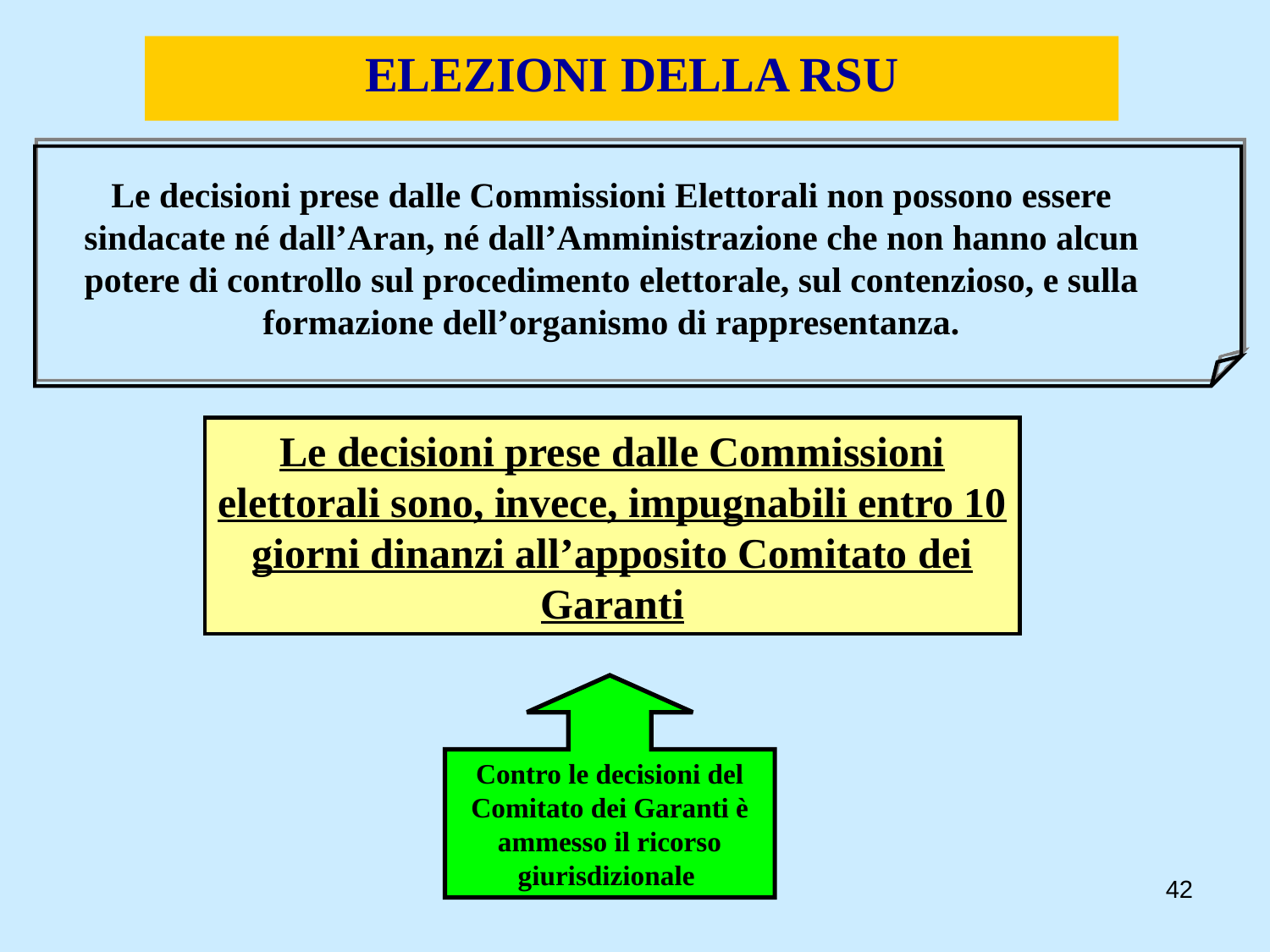

ELEZIONI DELLA RSU

Le decisioni prese dalle Commissioni Elettorali non possono essere sindacate né dall’Aran, né dall’Amministrazione che non hanno alcun potere di controllo sul procedimento elettorale, sul contenzioso, e sulla formazione dell’organismo di rappresentanza.

Le decisioni prese dalle Commissioni elettorali sono, invece, impugnabili entro 10 giorni dinanzi all’apposito Comitato dei Garanti
Contro le decisioni del Comitato dei Garanti è ammesso il ricorso giurisdizionale
42